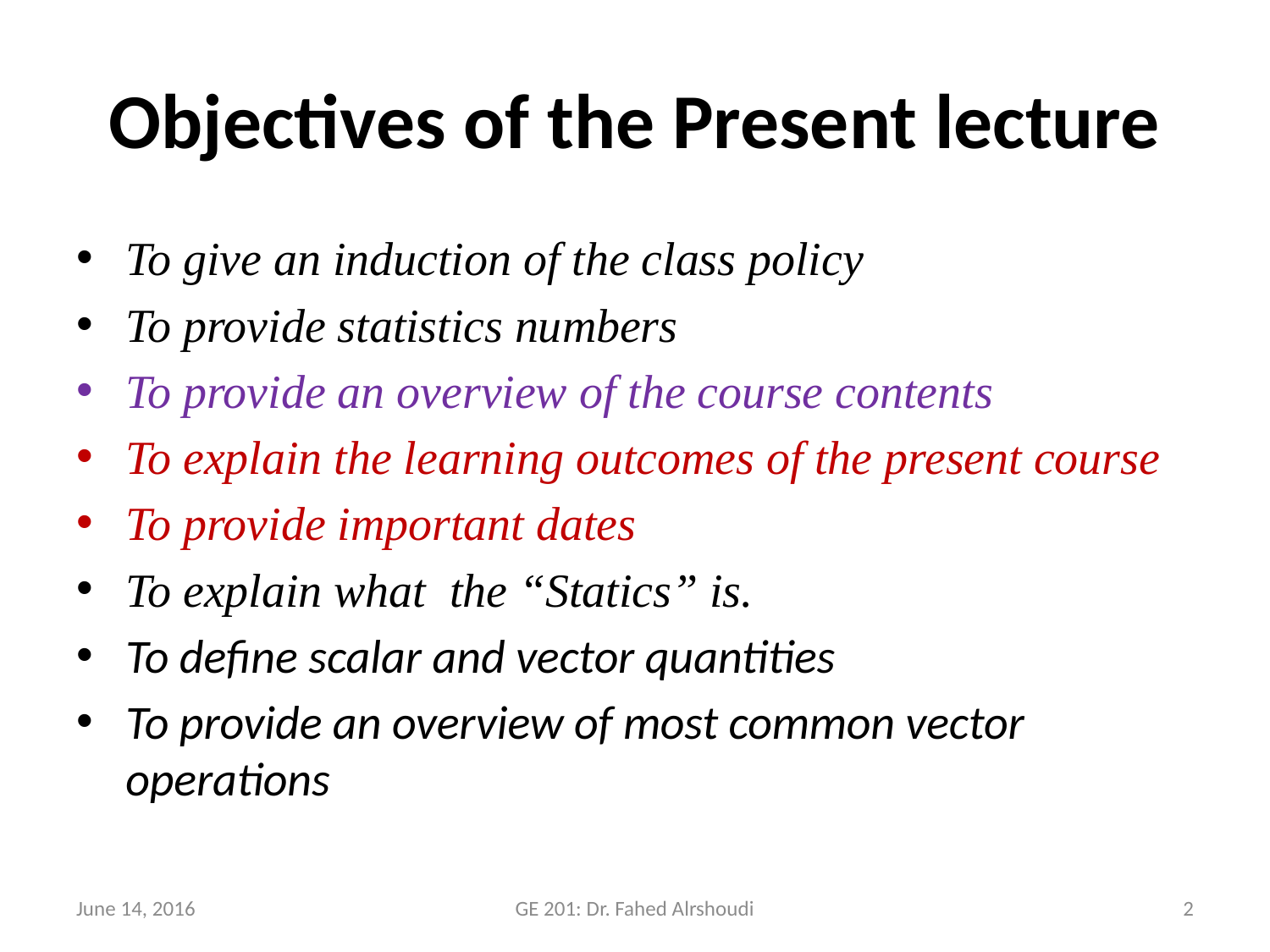

# Objectives of the Present lecture
To give an induction of the class policy
To provide statistics numbers
To provide an overview of the course contents
To explain the learning outcomes of the present course
To provide important dates
To explain what  the “Statics” is.
To define scalar and vector quantities
To provide an overview of most common vector operations

June 14, 2016
GE 201: Dr. Fahed Alrshoudi
2